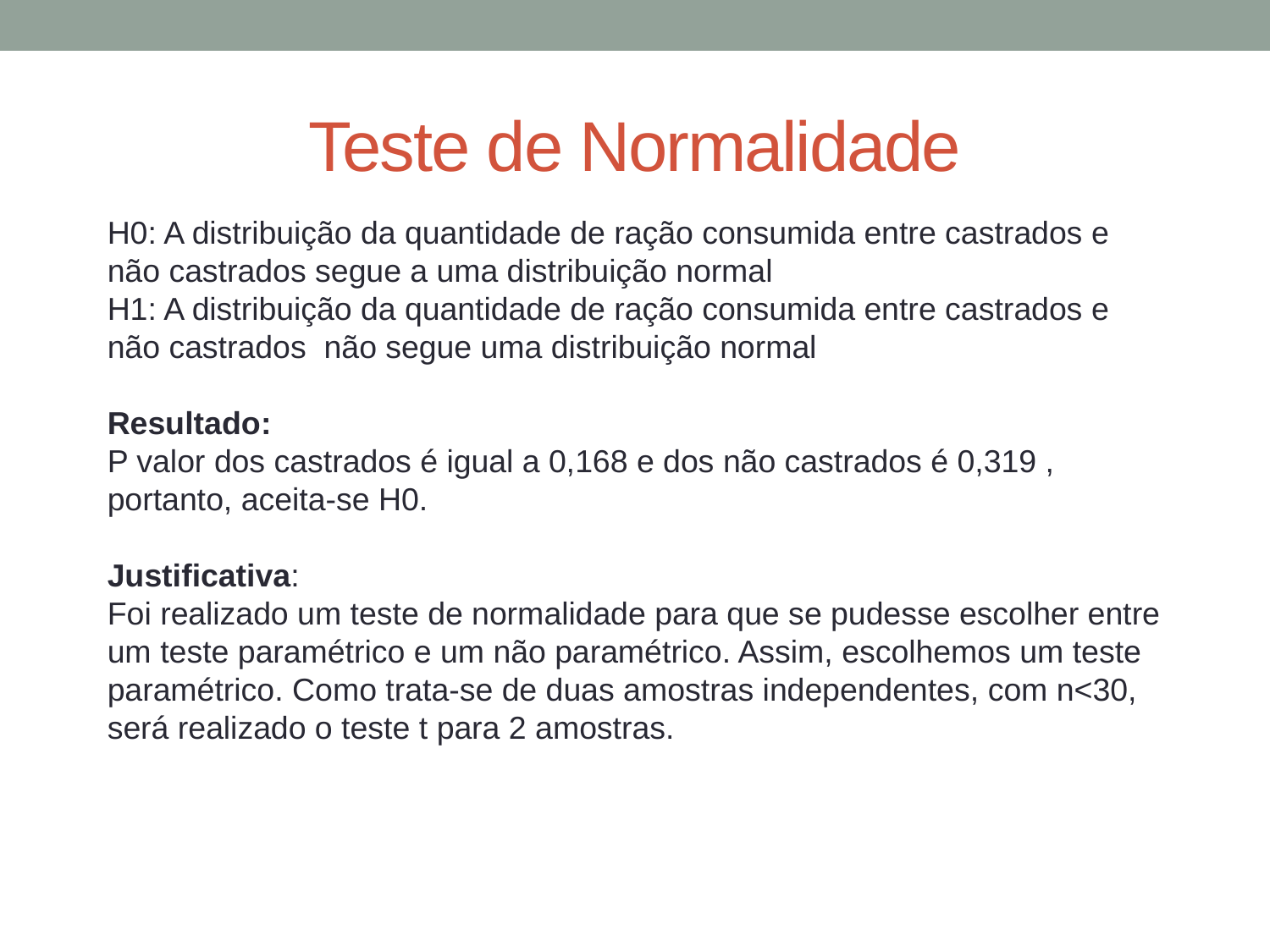

# Teste de Normalidade
H0: A distribuição da quantidade de ração consumida entre castrados e não castrados segue a uma distribuição normal
H1: A distribuição da quantidade de ração consumida entre castrados e não castrados  não segue uma distribuição normal

Resultado:
P valor dos castrados é igual a 0,168 e dos não castrados é 0,319 , portanto, aceita-se H0.

Justificativa:
Foi realizado um teste de normalidade para que se pudesse escolher entre um teste paramétrico e um não paramétrico. Assim, escolhemos um teste paramétrico. Como trata-se de duas amostras independentes, com n<30, será realizado o teste t para 2 amostras.